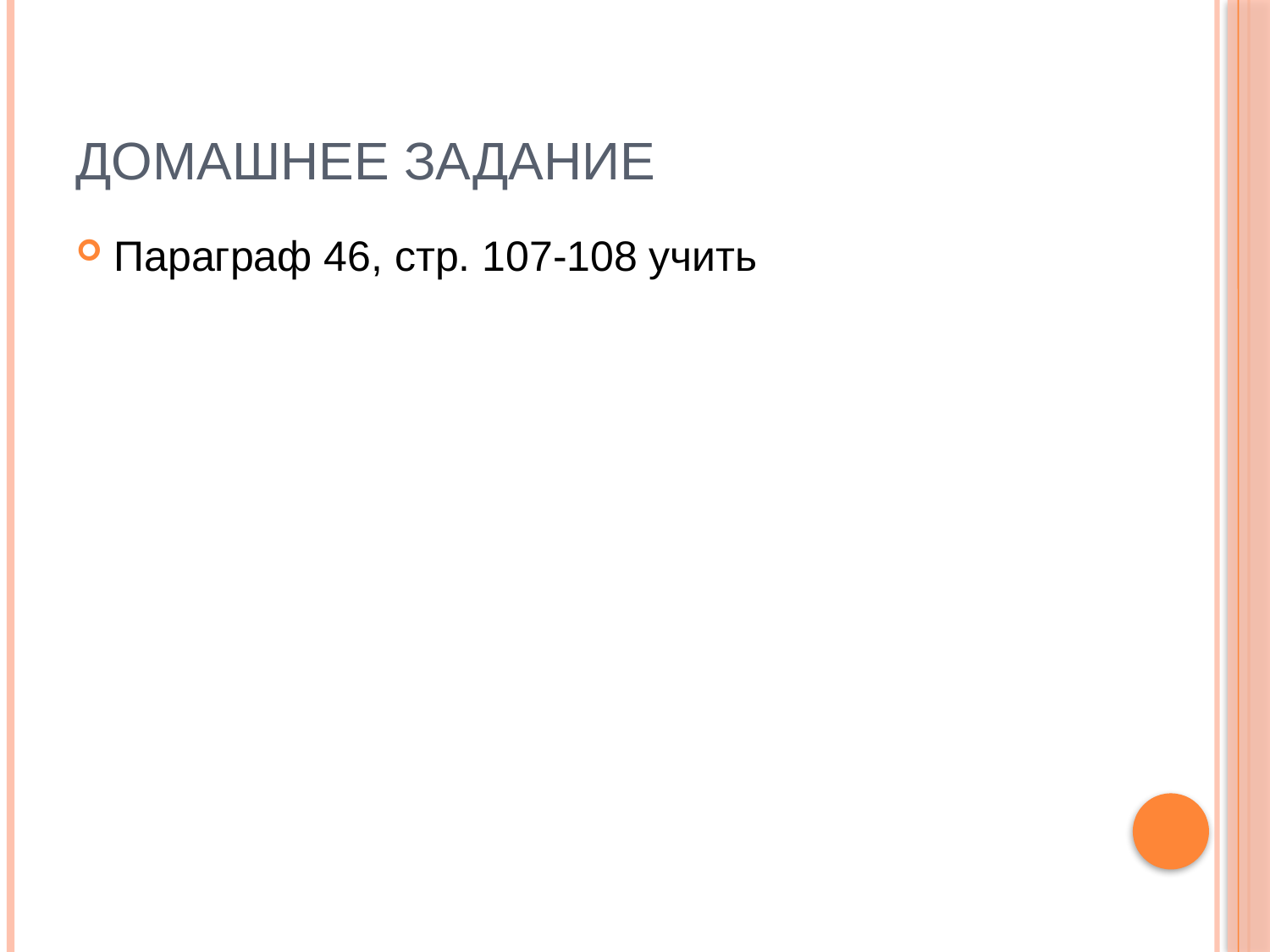

# Домашнее задание
Параграф 46, стр. 107-108 учить